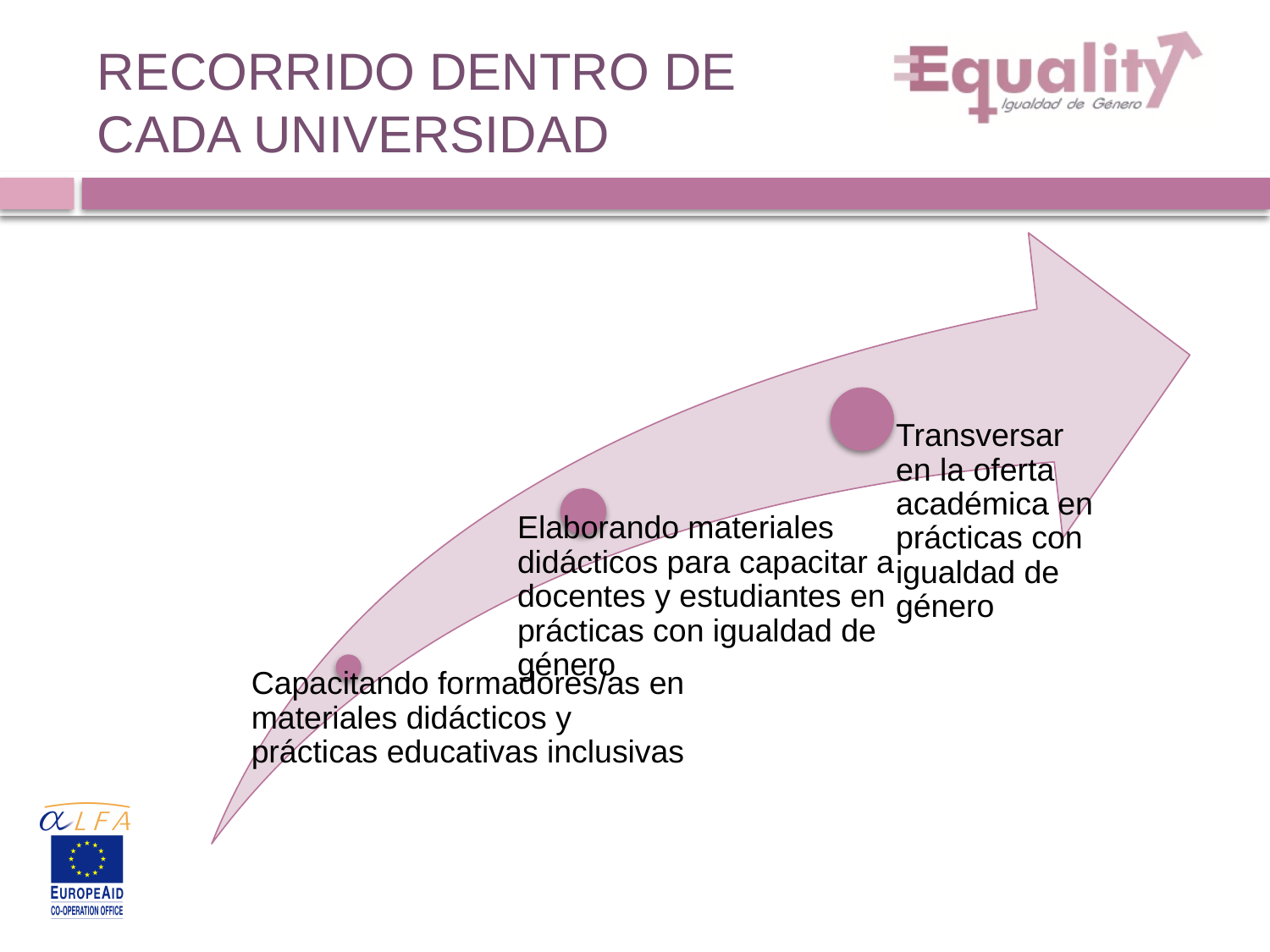

# RECORRIDO DENTRO DE CADA UNIVERSIDAD
Capacitando formadores/as en materiales didácticos y prácticas educativas inclusivas
Elaborando materiales didácticos para capacitar a docentes y estudiantes en prácticas con igualdad de género
Transversar en la oferta académica en prácticas con igualdad de género